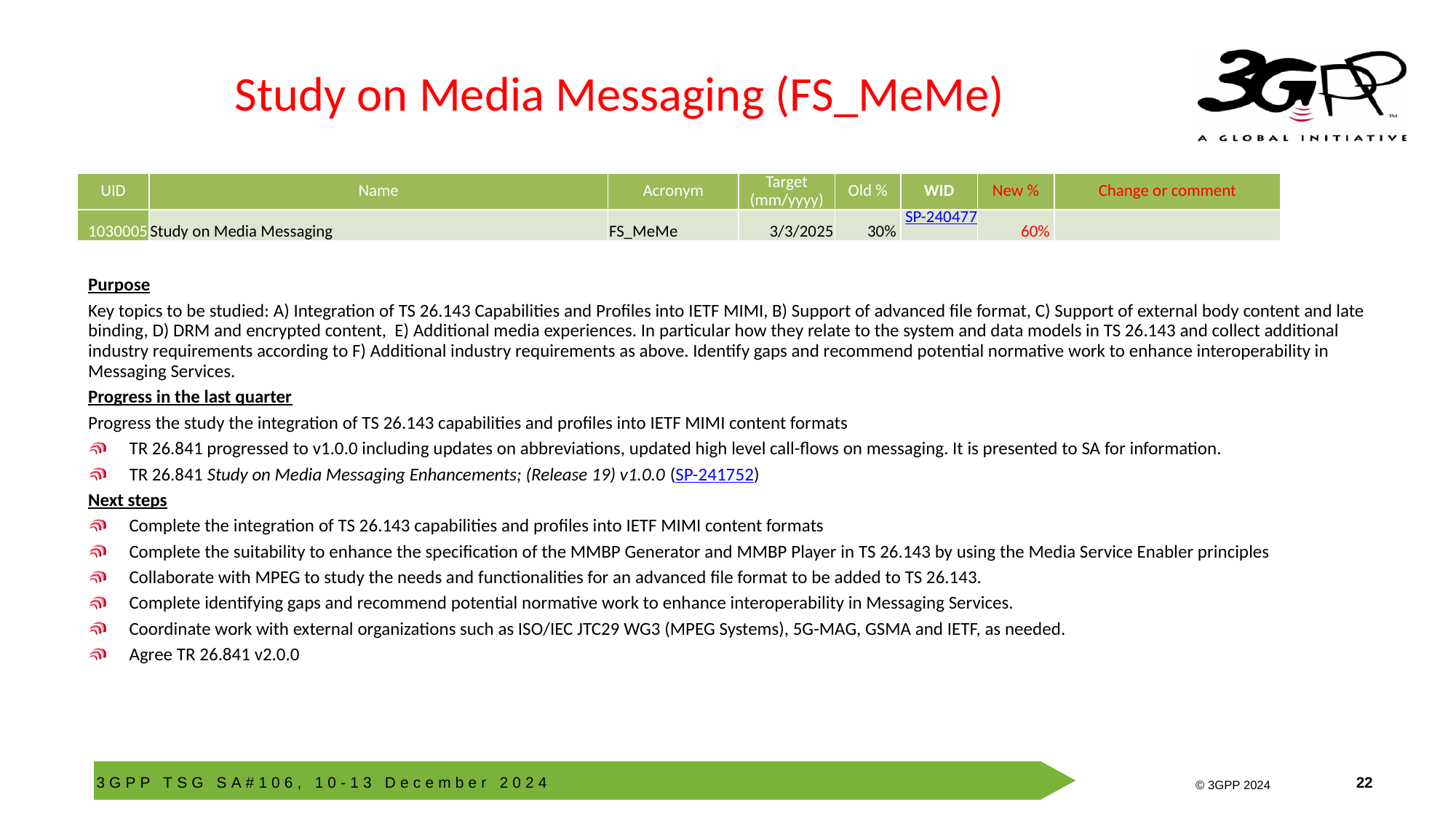

# Study on Media Messaging (FS_MeMe)
| UID | Name | Acronym | Target (mm/yyyy) | Old % | WID | New % | Change or comment |
| --- | --- | --- | --- | --- | --- | --- | --- |
| 1030005 | Study on Media Messaging | FS\_MeMe | 3/3/2025 | 30% | SP-240477 | 60% |  |
Purpose
Key topics to be studied: A) Integration of TS 26.143 Capabilities and Profiles into IETF MIMI, B) Support of advanced file format, C) Support of external body content and late binding, D) DRM and encrypted content,  E) Additional media experiences. In particular how they relate to the system and data models in TS 26.143 and collect additional industry requirements according to F) Additional industry requirements as above. Identify gaps and recommend potential normative work to enhance interoperability in Messaging Services.
Progress in the last quarter
Progress the study the integration of TS 26.143 capabilities and profiles into IETF MIMI content formats
TR 26.841 progressed to v1.0.0 including updates on abbreviations, updated high level call-flows on messaging. It is presented to SA for information.
TR 26.841 Study on Media Messaging Enhancements; (Release 19) v1.0.0 (SP-241752)
Next steps
Complete the integration of TS 26.143 capabilities and profiles into IETF MIMI content formats
Complete the suitability to enhance the specification of the MMBP Generator and MMBP Player in TS 26.143 by using the Media Service Enabler principles
Collaborate with MPEG to study the needs and functionalities for an advanced file format to be added to TS 26.143.
Complete identifying gaps and recommend potential normative work to enhance interoperability in Messaging Services.
Coordinate work with external organizations such as ISO/IEC JTC29 WG3 (MPEG Systems), 5G-MAG, GSMA and IETF, as needed.
Agree TR 26.841 v2.0.0